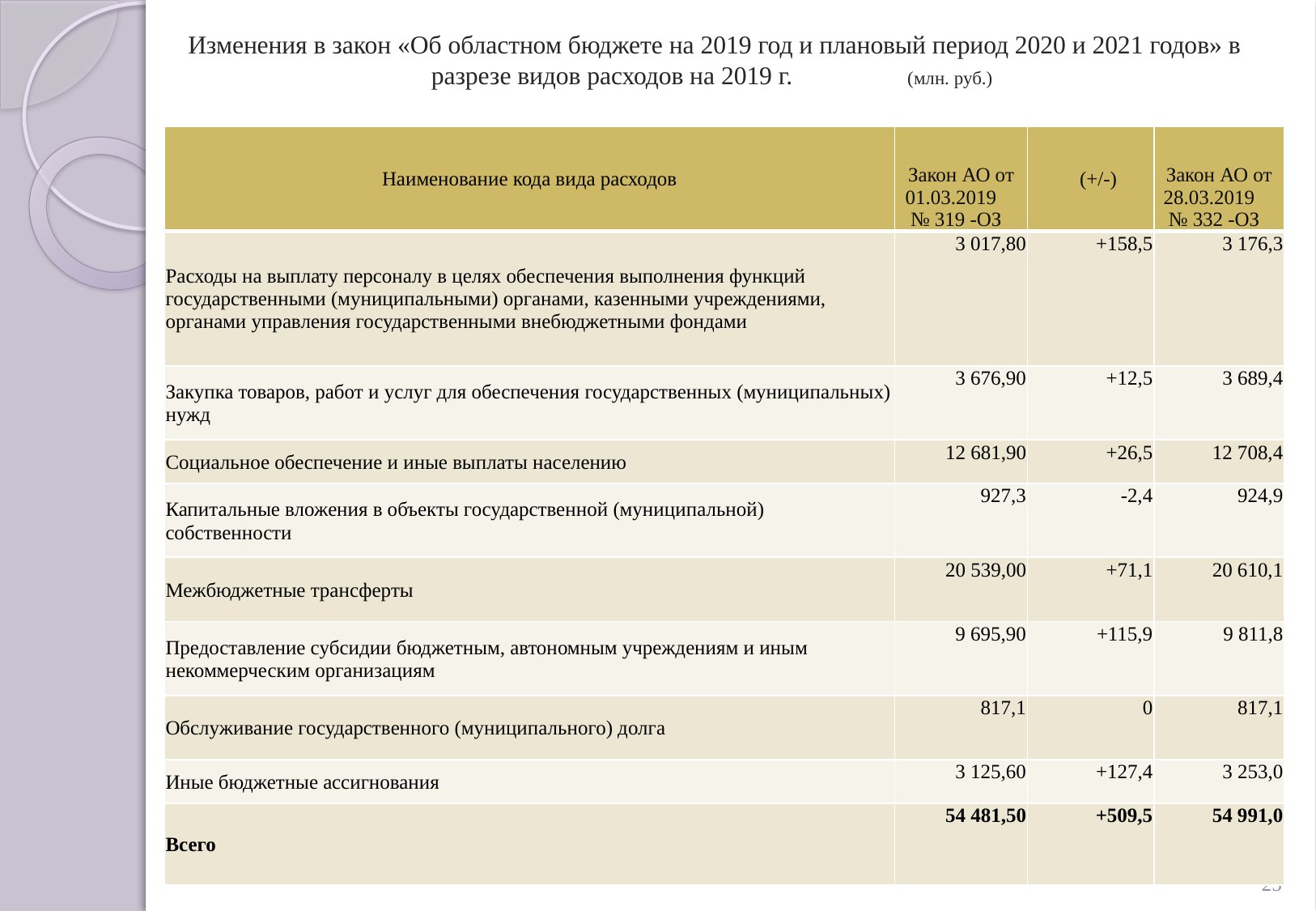

# Изменения в закон «Об областном бюджете на 2019 год и плановый период 2020 и 2021 годов» в разрезе видов расходов на 2019 г.                  (млн. руб.)
| Наименование кода вида расходов | Закон АО от 01.03.2019 № 319 -ОЗ | (+/-) | Закон АО от 28.03.2019 № 332 -ОЗ |
| --- | --- | --- | --- |
| Расходы на выплату персоналу в целях обеспечения выполнения функций государственными (муниципальными) органами, казенными учреждениями, органами управления государственными внебюджетными фондами | 3 017,80 | +158,5 | 3 176,3 |
| Закупка товаров, работ и услуг для обеспечения государственных (муниципальных) нужд | 3 676,90 | +12,5 | 3 689,4 |
| Социальное обеспечение и иные выплаты населению | 12 681,90 | +26,5 | 12 708,4 |
| Капитальные вложения в объекты государственной (муниципальной) собственности | 927,3 | -2,4 | 924,9 |
| Межбюджетные трансферты | 20 539,00 | +71,1 | 20 610,1 |
| Предоставление субсидии бюджетным, автономным учреждениям и иным некоммерческим организациям | 9 695,90 | +115,9 | 9 811,8 |
| Обслуживание государственного (муниципального) долга | 817,1 | 0 | 817,1 |
| Иные бюджетные ассигнования | 3 125,60 | +127,4 | 3 253,0 |
| Всего | 54 481,50 | +509,5 | 54 991,0 |
25